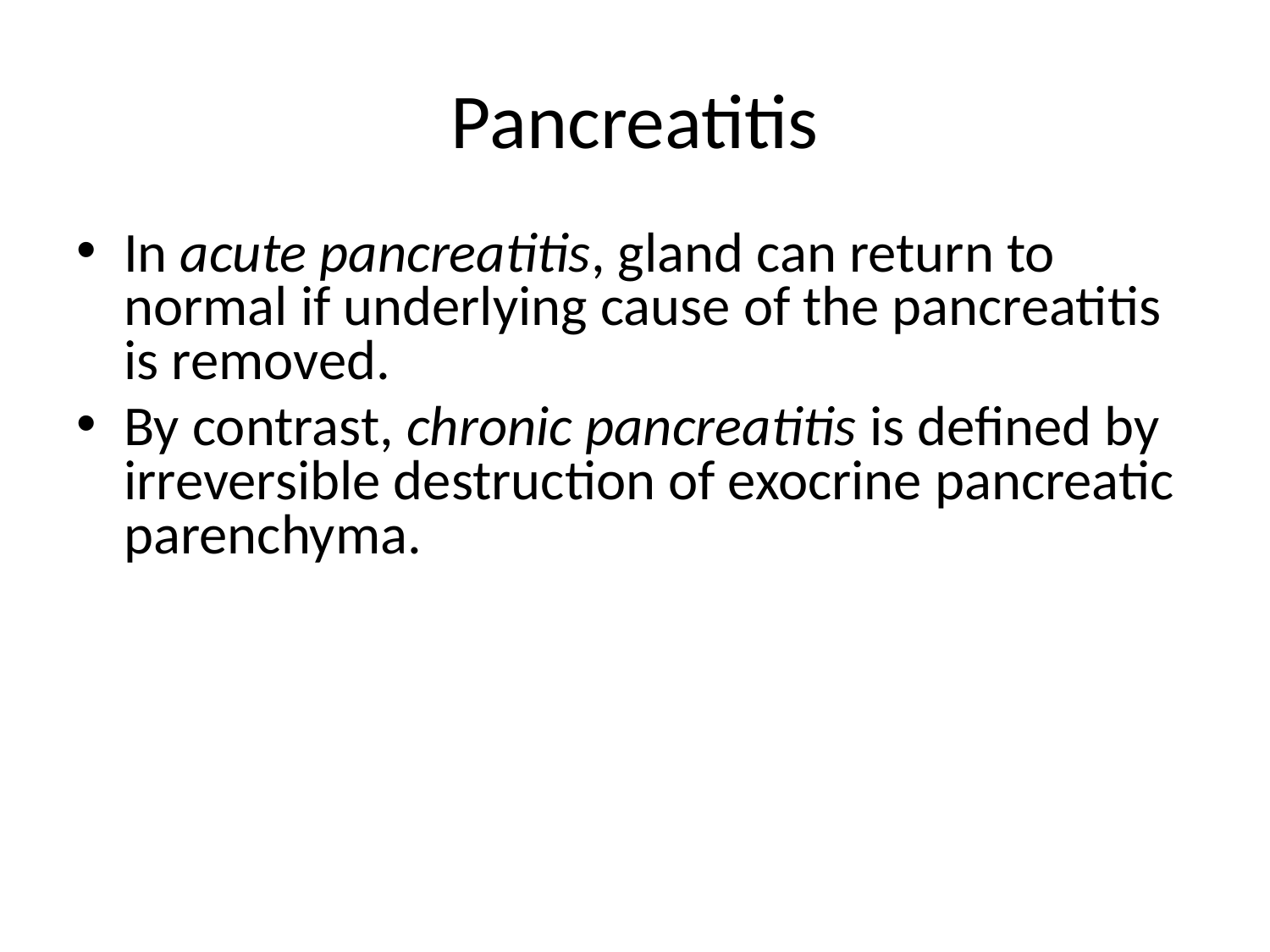

# Pancreatitis
In acute pancreatitis, gland can return to normal if underlying cause of the pancreatitis is removed.
By contrast, chronic pancreatitis is defined by  irreversible destruction of exocrine pancreatic parenchyma.